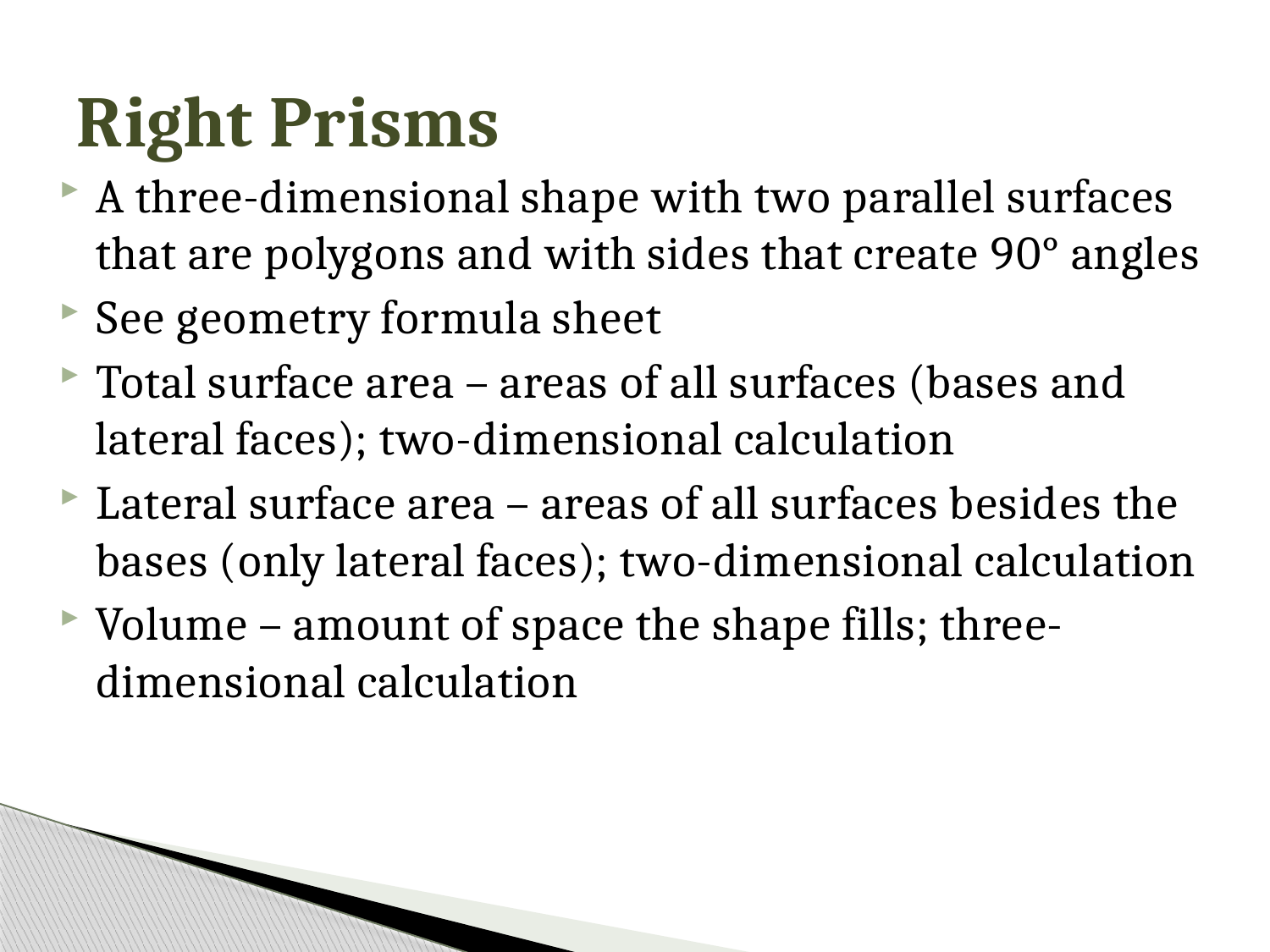

# Right Prisms
A three-dimensional shape with two parallel surfaces that are polygons and with sides that create 90° angles
See geometry formula sheet
Total surface area – areas of all surfaces (bases and lateral faces); two-dimensional calculation
Lateral surface area – areas of all surfaces besides the bases (only lateral faces); two-dimensional calculation
Volume – amount of space the shape fills; three-dimensional calculation